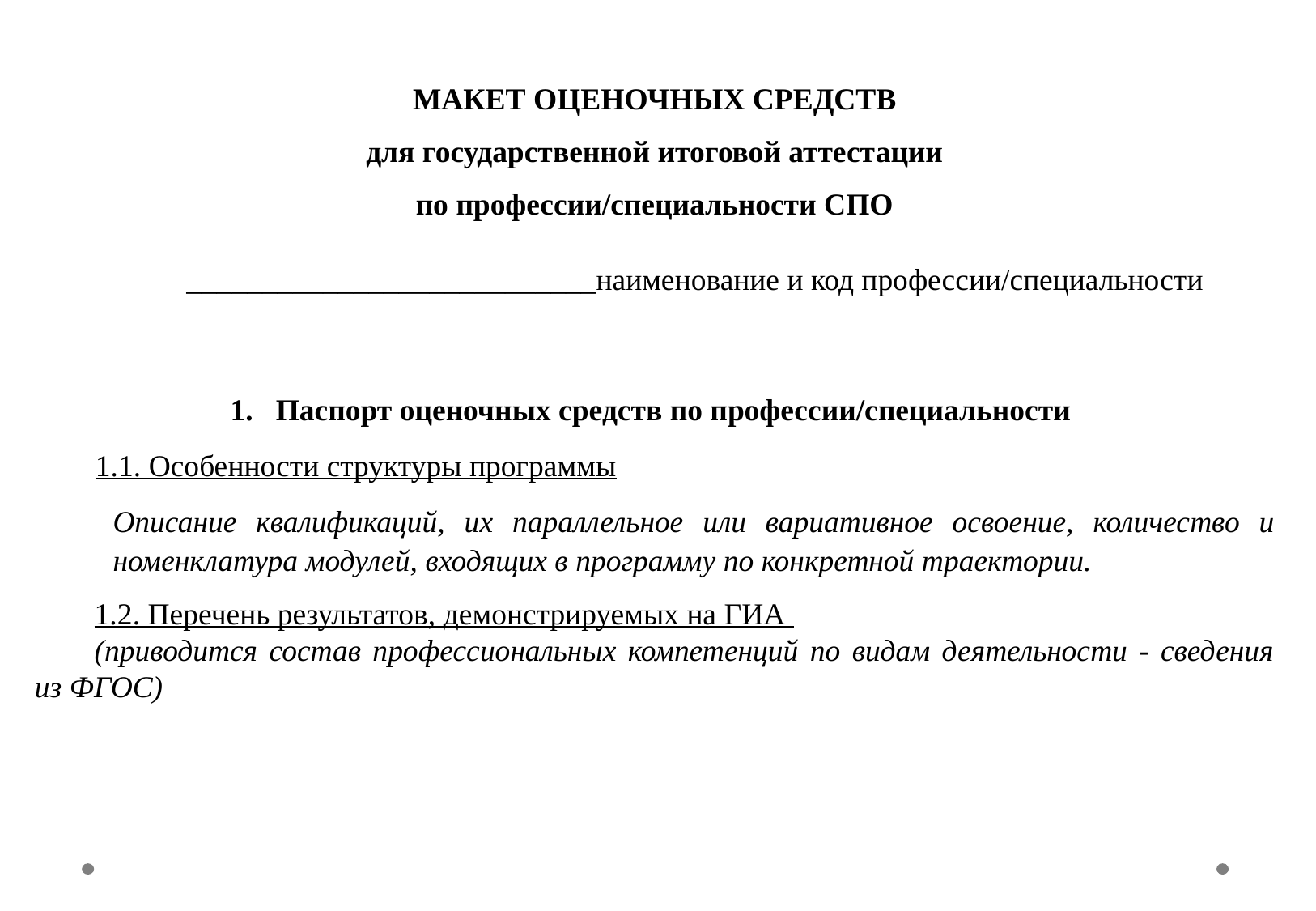

МАКЕТ ОЦЕНОЧНЫХ СРЕДСТВ
для государственной итоговой аттестации
по профессии/специальности СПО
___________________________наименование и код профессии/специальности
Паспорт оценочных средств по профессии/специальности
1.1. Особенности структуры программы
Описание квалификаций, их параллельное или вариативное освоение, количество и номенклатура модулей, входящих в программу по конкретной траектории.
1.2. Перечень результатов, демонстрируемых на ГИА
(приводится состав профессиональных компетенций по видам деятельности - сведения из ФГОС)